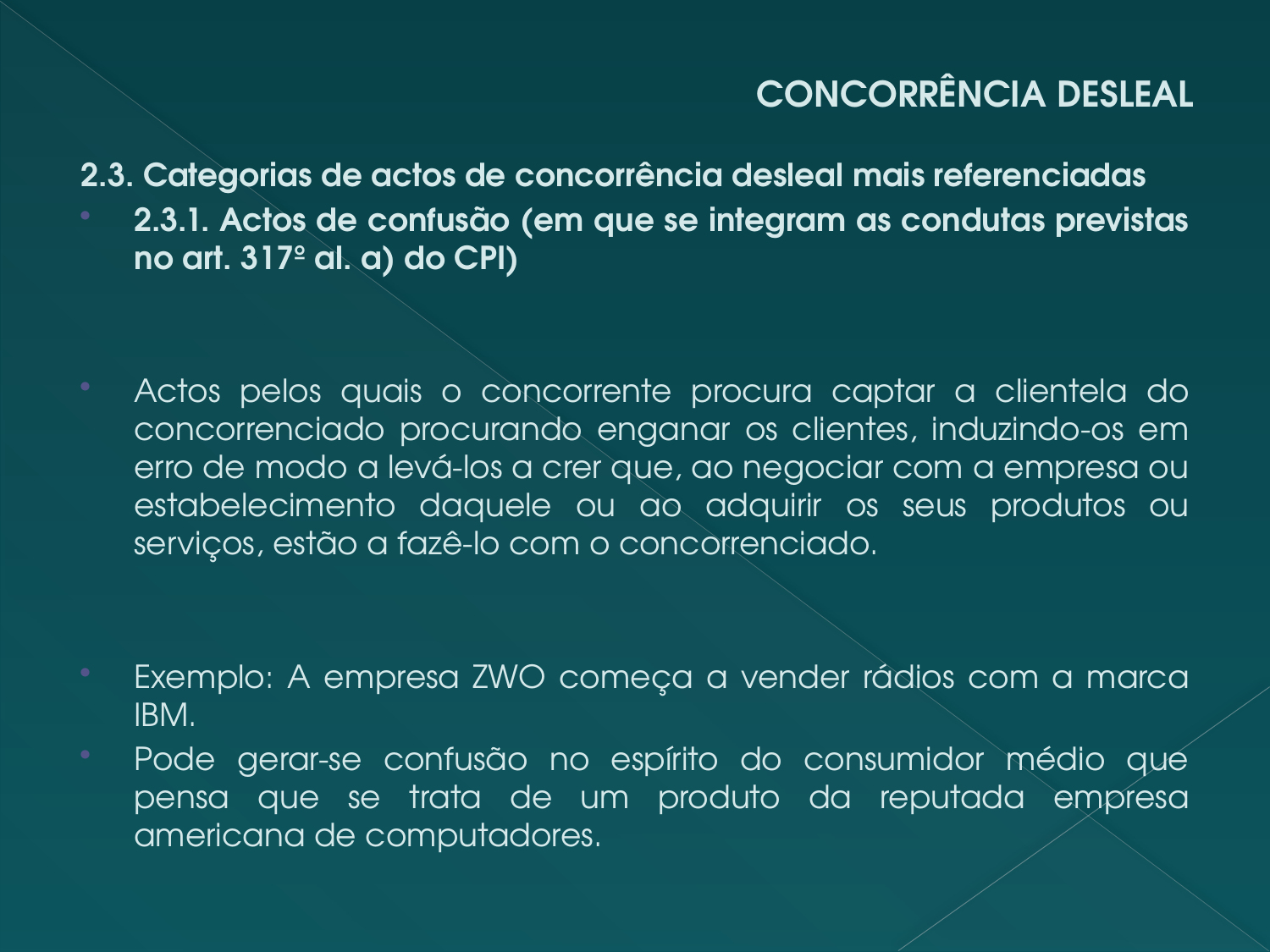

# CONCORRÊNCIA DESLEAL
2.3. Categorias de actos de concorrência desleal mais referenciadas
2.3.1. Actos de confusão (em que se integram as condutas previstas no art. 317º al. a) do CPI)

Actos pelos quais o concorrente procura captar a clientela do concorrenciado procurando enganar os clientes, induzindo-os em erro de modo a levá-los a crer que, ao negociar com a empresa ou estabelecimento daquele ou ao adquirir os seus produtos ou serviços, estão a fazê-lo com o concorrenciado.

Exemplo: A empresa ZWO começa a vender rádios com a marca IBM.
Pode gerar-se confusão no espírito do consumidor médio que pensa que se trata de um produto da reputada empresa americana de computadores.